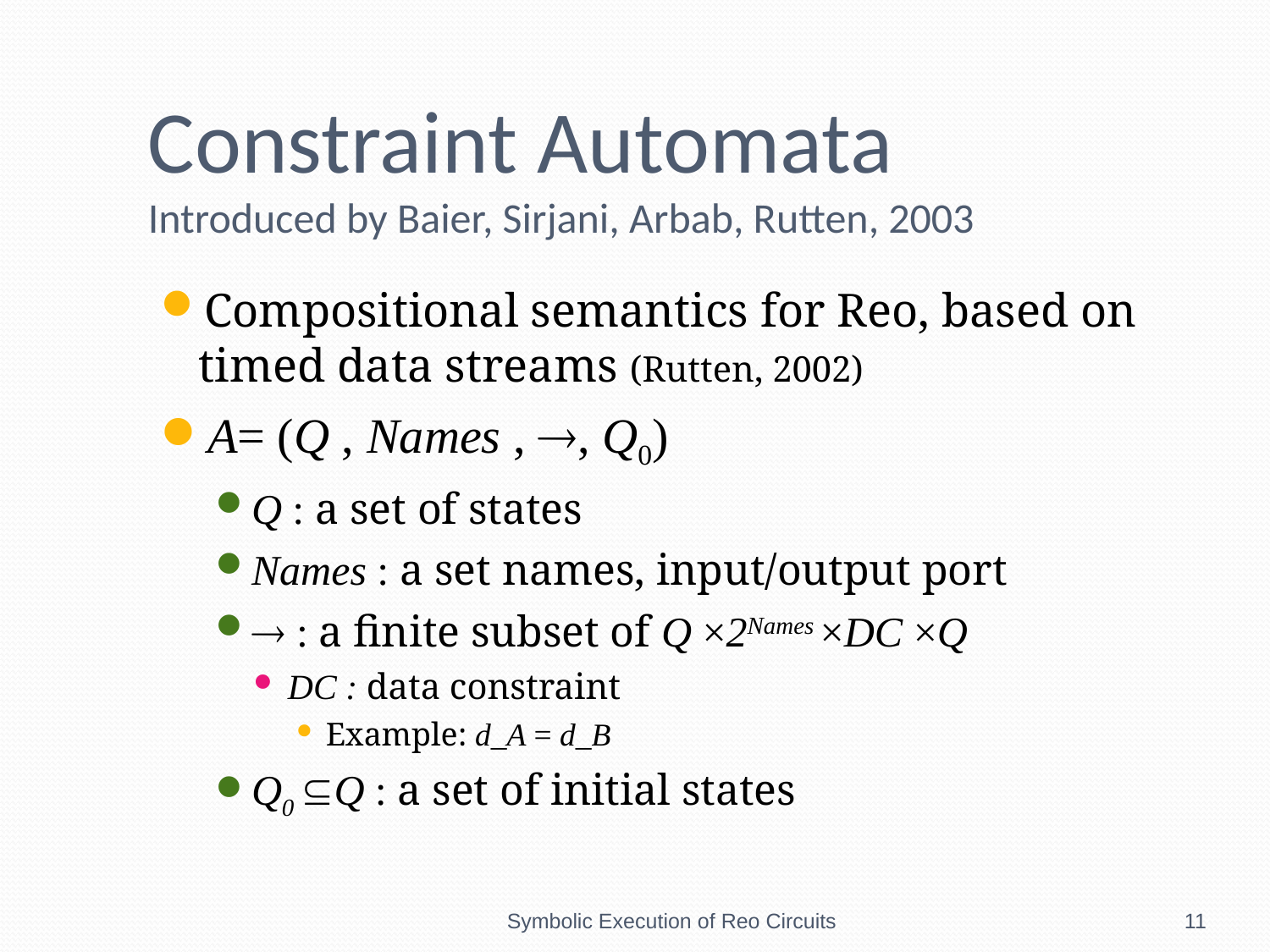

Constraint Automata
Introduced by Baier, Sirjani, Arbab, Rutten, 2003
Compositional semantics for Reo, based on timed data streams (Rutten, 2002)
A= (Q , Names , →, Q0)
Q : a set of states
Names : a set names, input/output port
→ : a finite subset of Q ×2Names ×DC ×Q
DC : data constraint
Example: d_A = d_B
Q0 ⊆Q : a set of initial states
Symbolic Execution of Reo Circuits
11